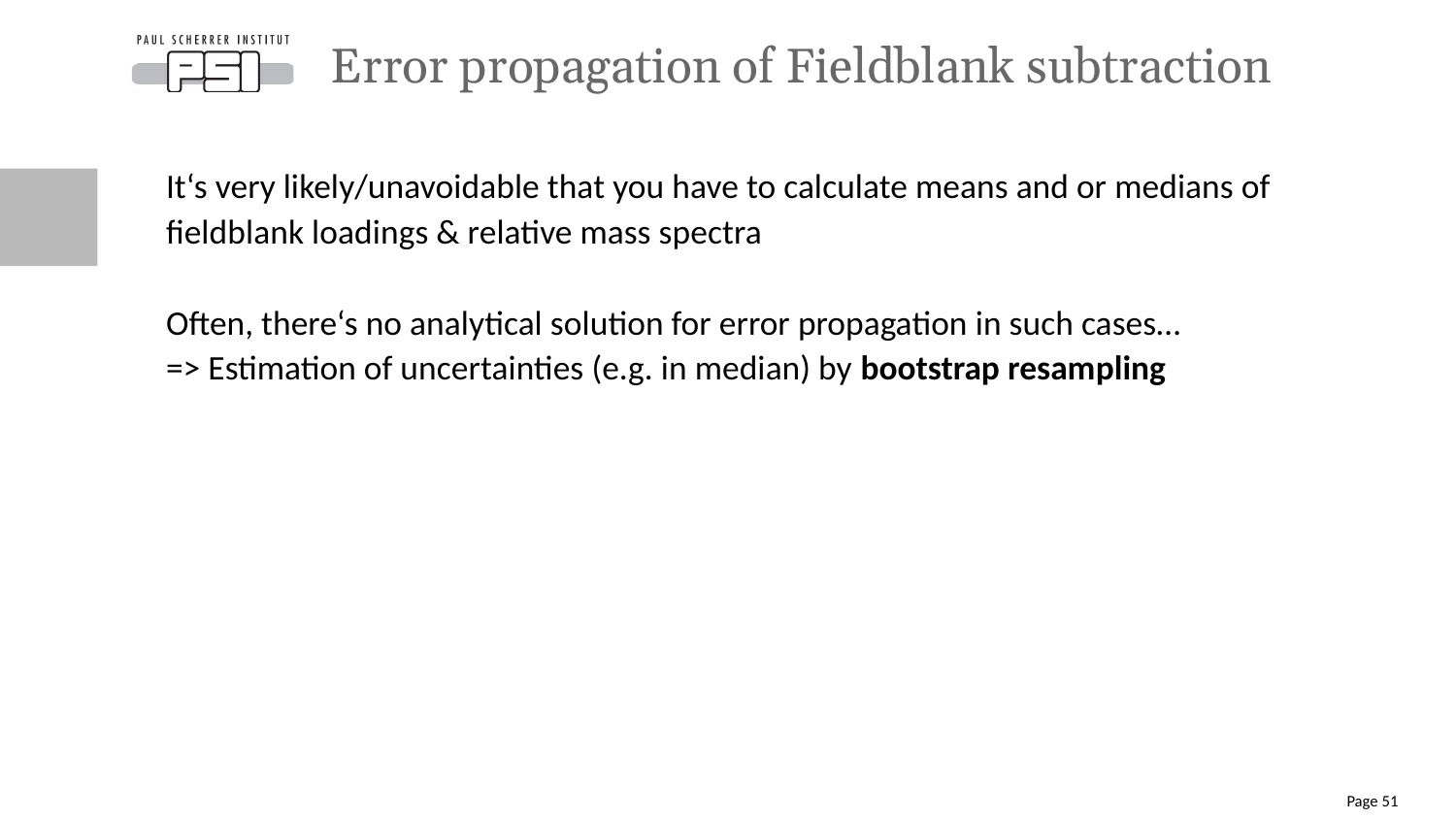

# Error propagation of Fieldblank subtraction
It‘s very likely/unavoidable that you have to calculate means and or medians of fieldblank loadings & relative mass spectra

Often, there‘s no analytical solution for error propagation in such cases…
=> Estimation of uncertainties (e.g. in median) by bootstrap resampling
Page 51